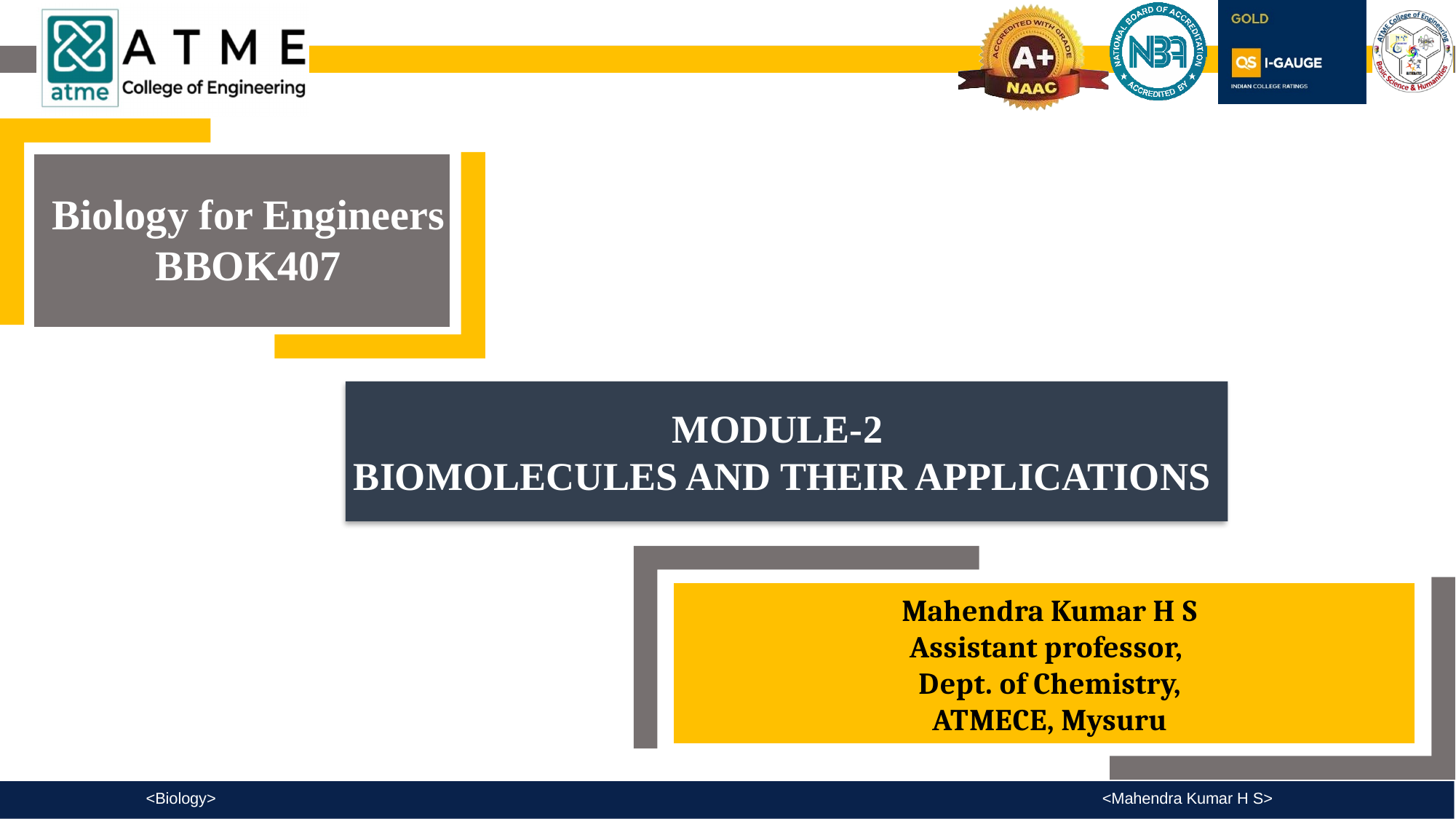

Biology for Engineers
BBOK407

MODULE-2
 BIOMOLECULES AND THEIR APPLICATIONS
Mahendra Kumar H S
Assistant professor,
Dept. of Chemistry,
ATMECE, Mysuru